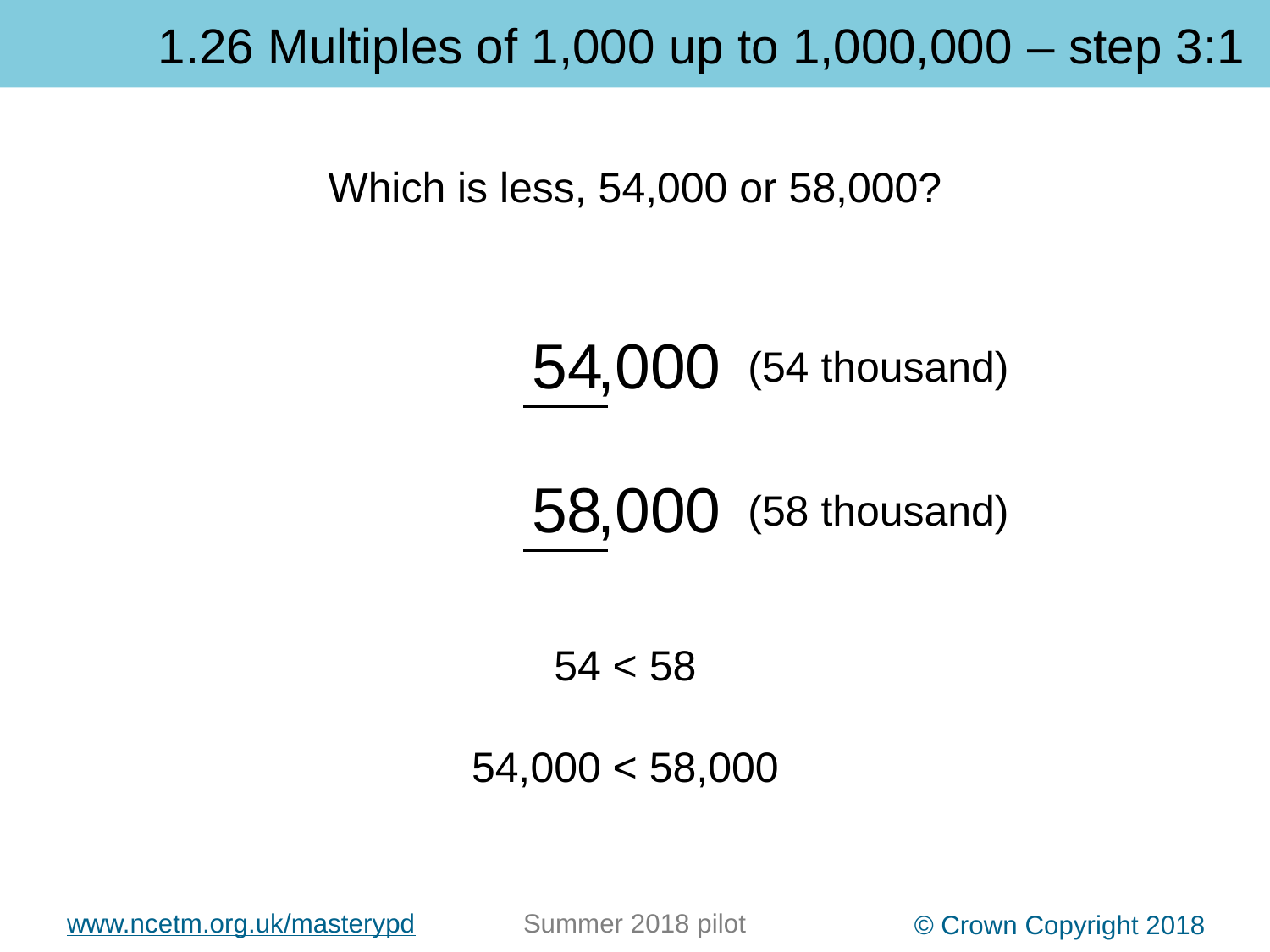

1.26 Multiples of 1,000 up to 1,000,000 – step 3:1
Which is less, 54,000 or 58,000?
54
,000
(54 thousand)
58
,000
(58 thousand)
54 < 58
54,000 < 58,000